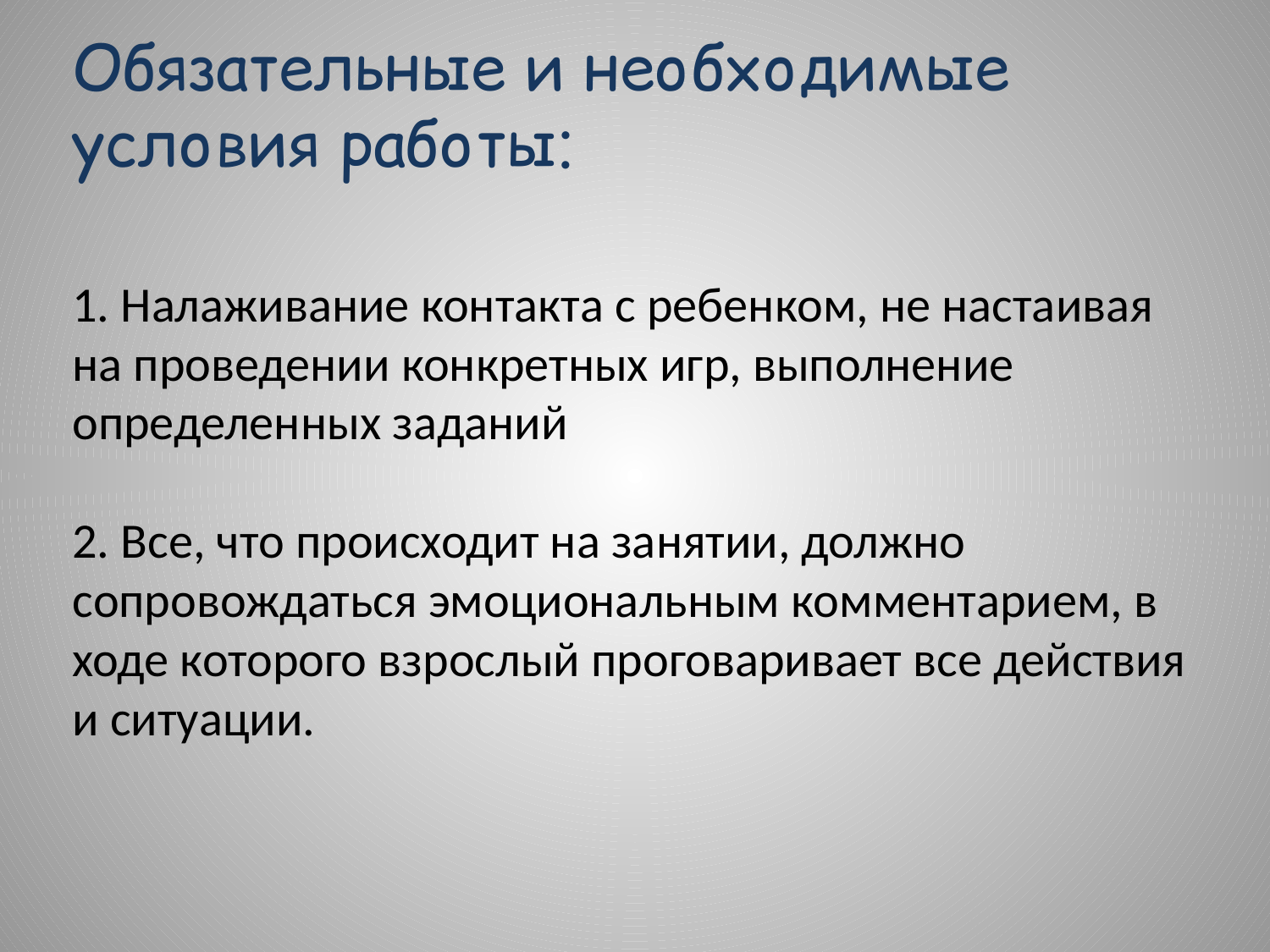

# Обязательные и необходимые     условия работы: 1. Налаживание контакта с ребенком, не настаивая на проведении конкретных игр, выполнение определенных заданий 2. Все, что происходит на занятии, должно сопровождаться эмоциональным комментарием, в ходе которого взрослый проговаривает все действия и ситуации.